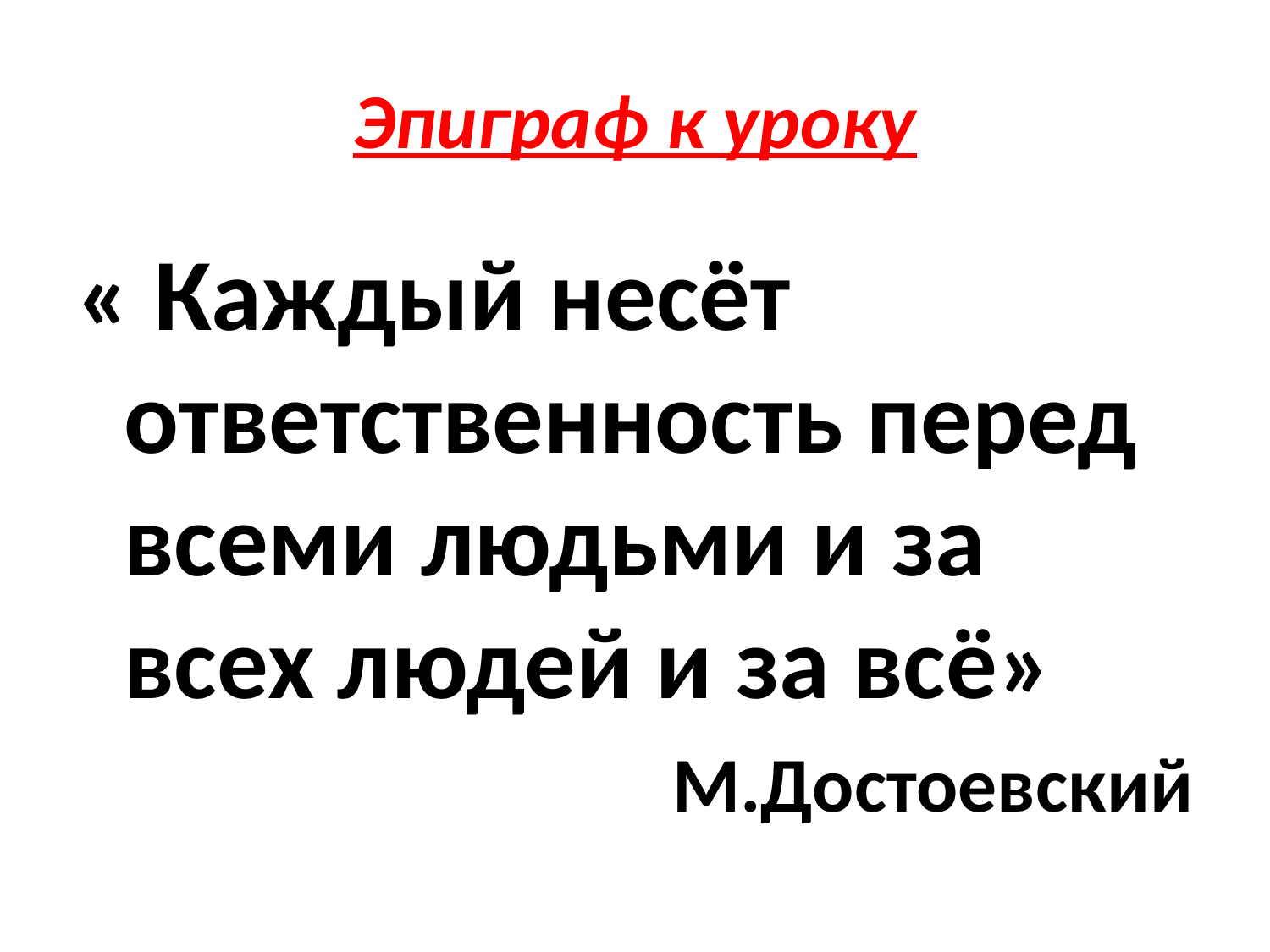

# Эпиграф к уроку
« Каждый несёт ответственность перед всеми людьми и за всех людей и за всё»
 М.Достоевский